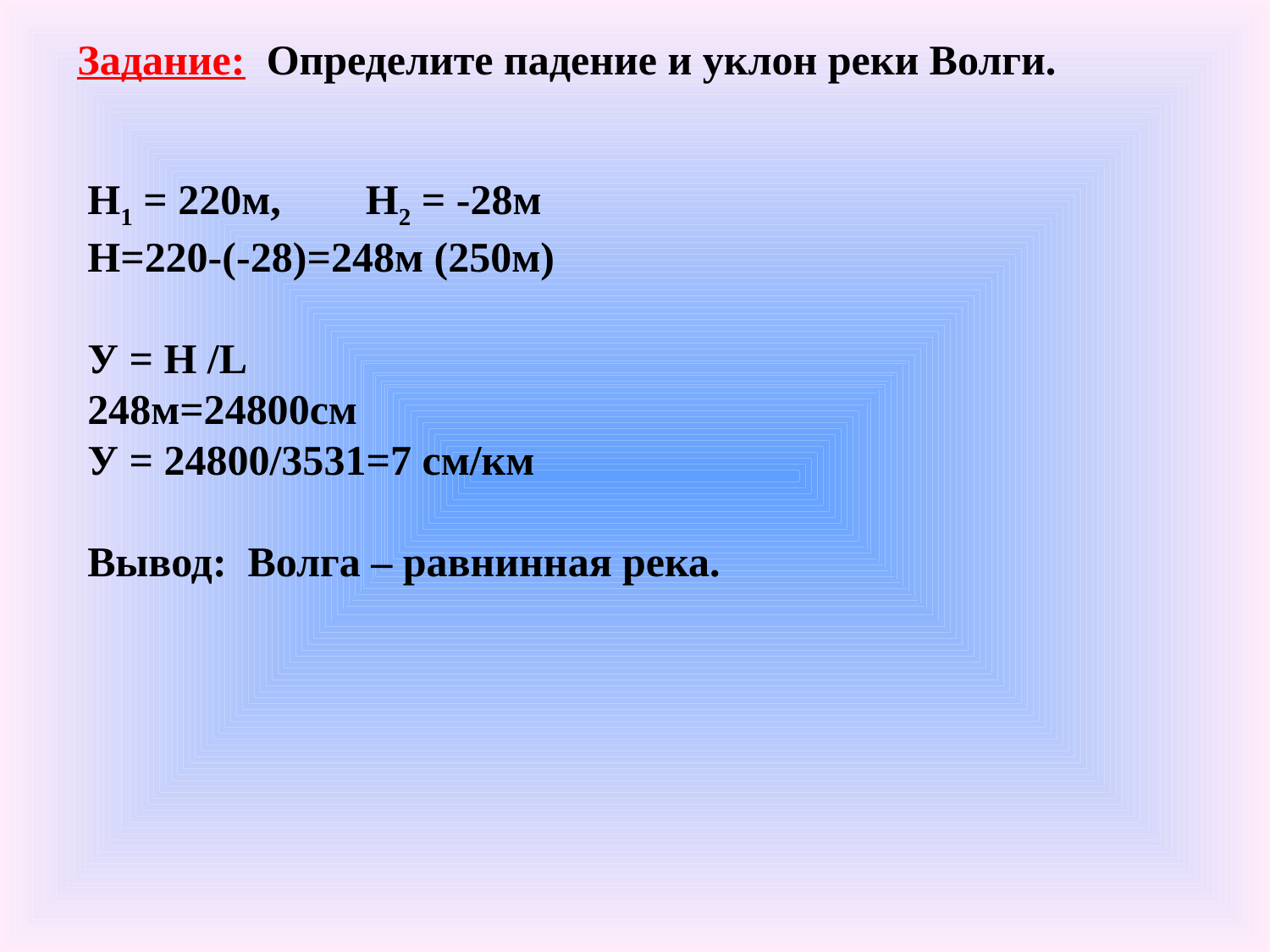

Задание:  Определите падение и уклон реки Волги.
H1 = 220м,        H2 = -28м
Н=220-(-28)=248м (250м)

У = Н /L
248м=24800см
У = 24800/3531=7 см/км

Вывод:  Волга – равнинная река.